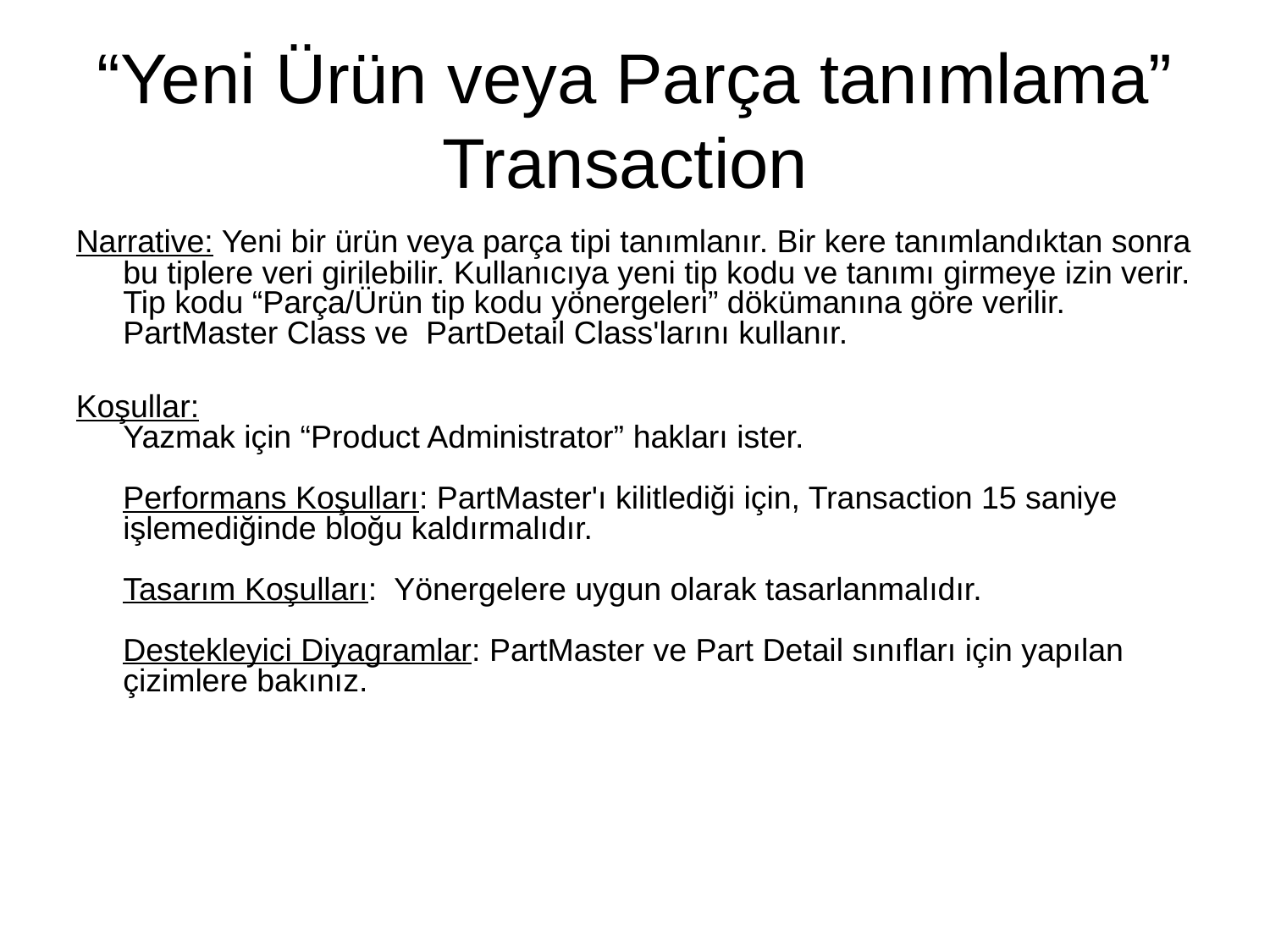

# “Yeni Ürün veya Parça tanımlama” Transaction
Narrative: Yeni bir ürün veya parça tipi tanımlanır. Bir kere tanımlandıktan sonra bu tiplere veri girilebilir. Kullanıcıya yeni tip kodu ve tanımı girmeye izin verir. Tip kodu “Parça/Ürün tip kodu yönergeleri” dökümanına göre verilir. PartMaster Class ve  PartDetail Class'larını kullanır.

Koşullar:
Yazmak için “Product Administrator” hakları ister.
Performans Koşulları: PartMaster'ı kilitlediği için, Transaction 15 saniye işlemediğinde bloğu kaldırmalıdır.
Tasarım Koşulları:  Yönergelere uygun olarak tasarlanmalıdır.
Destekleyici Diyagramlar: PartMaster ve Part Detail sınıfları için yapılan çizimlere bakınız.